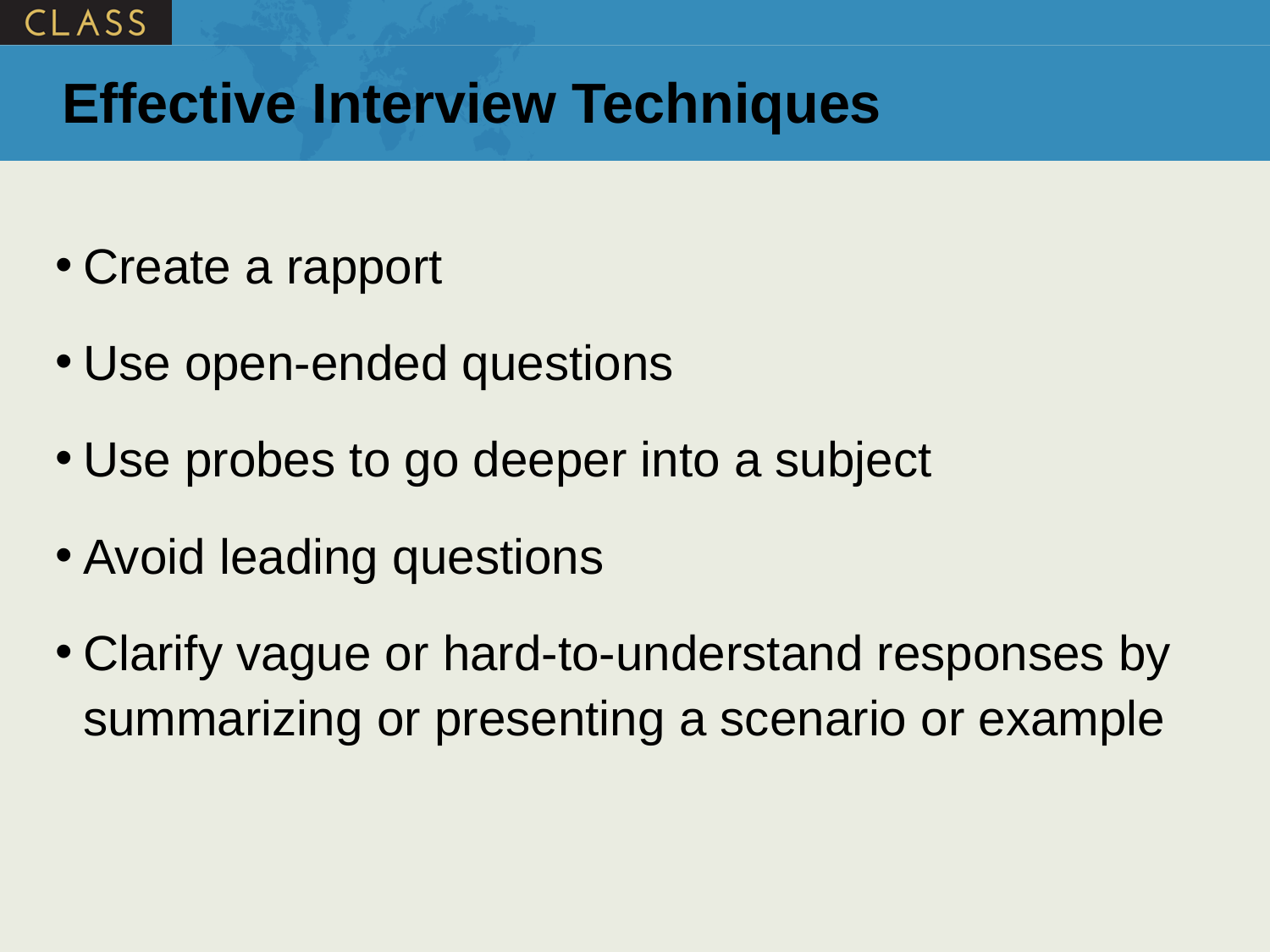

# Effective Interview Techniques
Create a rapport
Use open-ended questions
Use probes to go deeper into a subject
Avoid leading questions
Clarify vague or hard-to-understand responses by summarizing or presenting a scenario or example